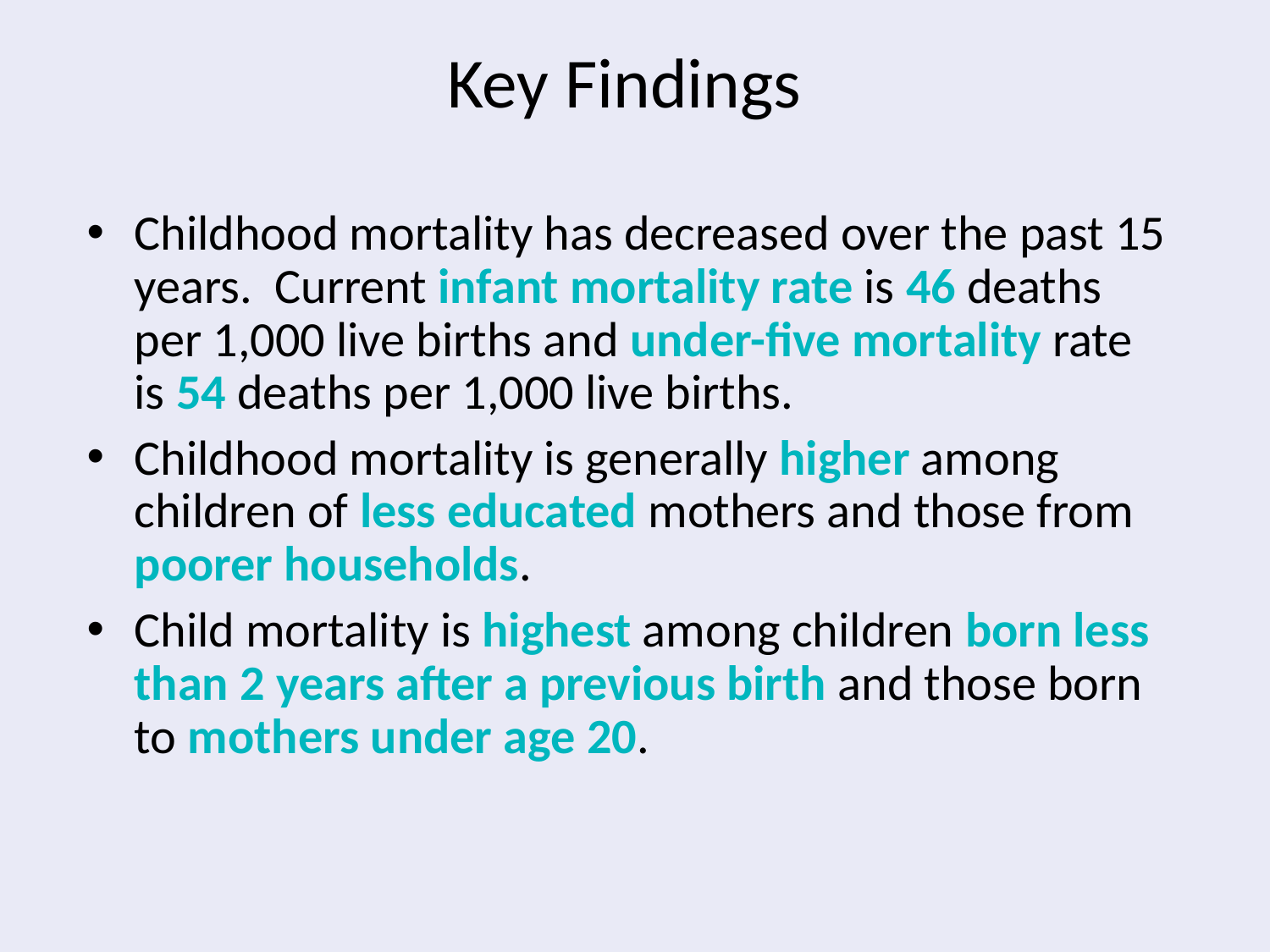

# Key Findings
Childhood mortality has decreased over the past 15 years.  Current infant mortality rate is 46 deaths per 1,000 live births and under-five mortality rate is 54 deaths per 1,000 live births.
Childhood mortality is generally higher among children of less educated mothers and those from poorer households.
Child mortality is highest among children born less than 2 years after a previous birth and those born to mothers under age 20.